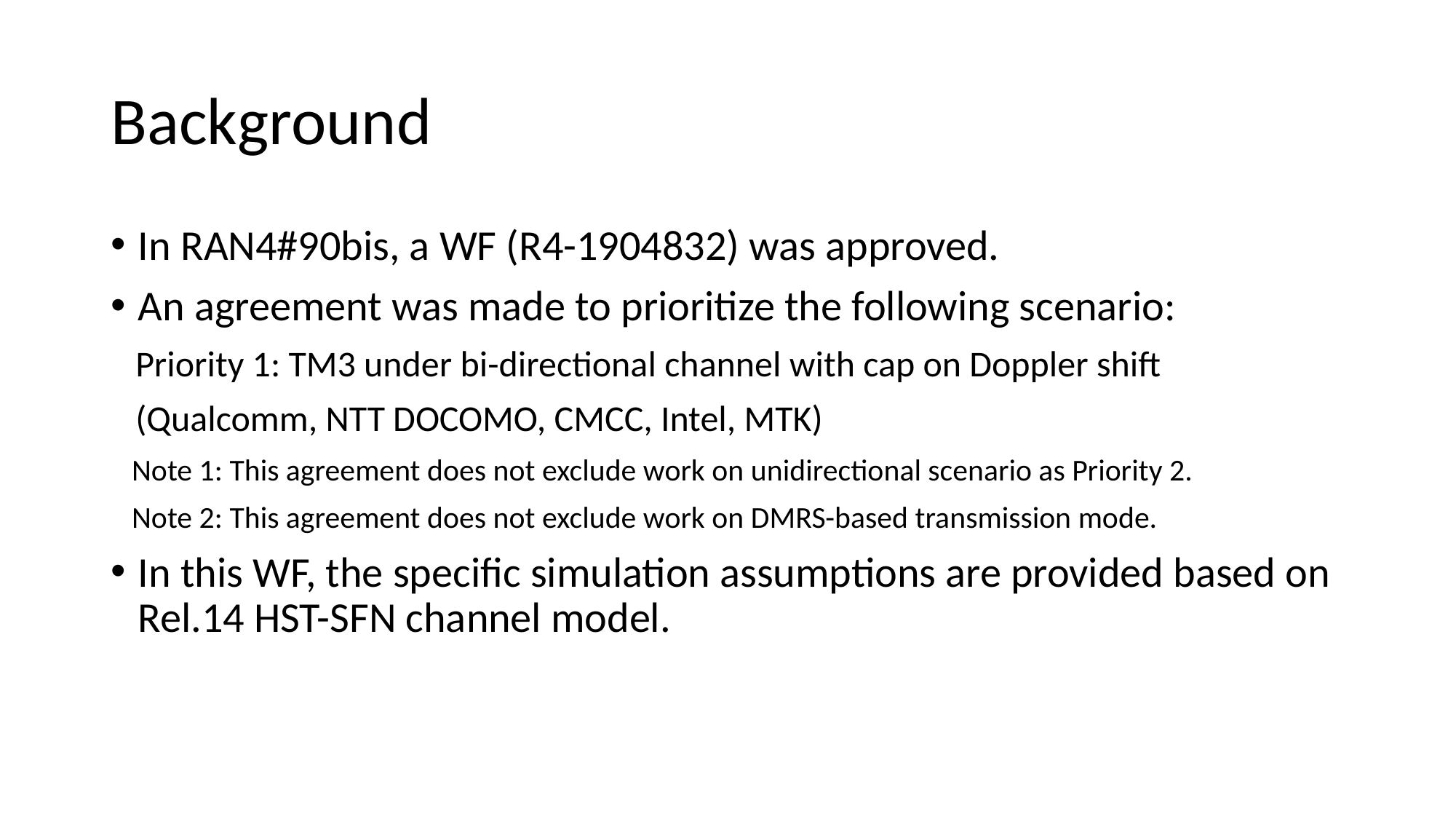

# Background
In RAN4#90bis, a WF (R4-1904832) was approved.
An agreement was made to prioritize the following scenario:
   Priority 1: TM3 under bi-directional channel with cap on Doppler shift
   (Qualcomm, NTT DOCOMO, CMCC, Intel, MTK)
   Note 1: This agreement does not exclude work on unidirectional scenario as Priority 2.
   Note 2: This agreement does not exclude work on DMRS-based transmission mode.
In this WF, the specific simulation assumptions are provided based on Rel.14 HST-SFN channel model.